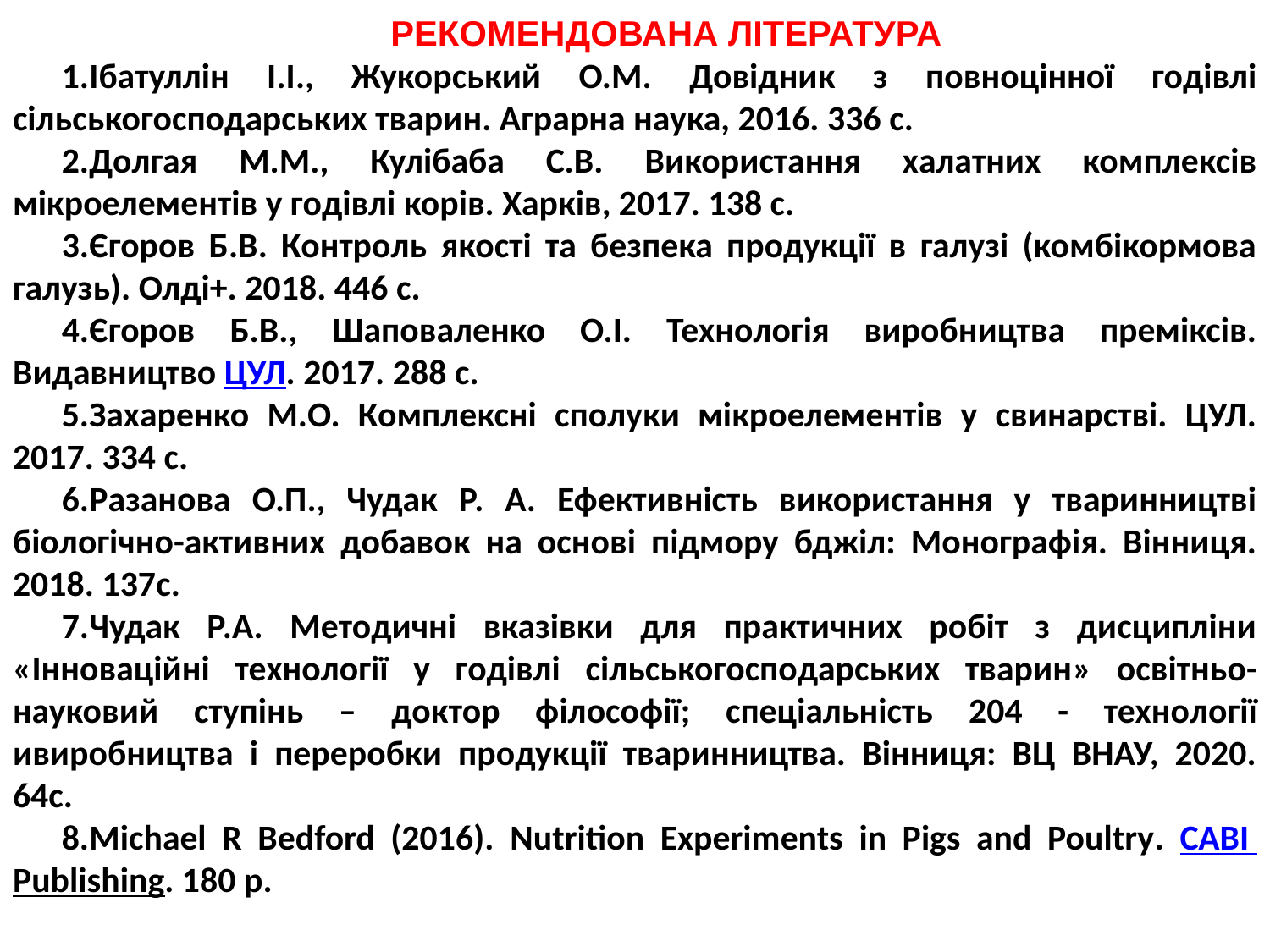

РЕКОМЕНДОВАНА ЛІТЕРАТУРА
Ібатуллін І.І., Жукорський О.М. Довідник з повноцінної годівлі сільськогосподарських тварин. Аграрна наука, 2016. 336 с.
Долгая М.М., Кулібаба С.В. Використання халатних комплексів мікроелементів у годівлі корів. Харків, 2017. 138 с.
Єгоров Б.В. Контроль якості та безпека продукції в галузі (комбікормова галузь). Олді+. 2018. 446 с.
Єгоров Б.В., Шаповаленко О.І. Технологія виробництва преміксів. Видавництво ЦУЛ. 2017. 288 с.
Захаренко М.О. Комплексні сполуки мікроелементів у свинарстві. ЦУЛ. 2017. 334 с.
Разанова О.П., Чудак Р. А. Ефективність використання у тваринництві біологічно-активних добавок на основі підмору бджіл: Монографія. Вінниця. 2018. 137с.
Чудак Р.А. Методичні вказівки для практичних робіт з дисципліни «Інноваційні технології у годівлі сільськогосподарських тварин» освітньо-науковий ступінь – доктор філософії; спеціальність 204 - технології ивиробництва і переробки продукції тваринництва. Вінниця: ВЦ ВНАУ, 2020. 64с.
Michael R Bedford (2016). Nutrition Experiments in Pigs and Poultry. CABI Publishing. 180 р.